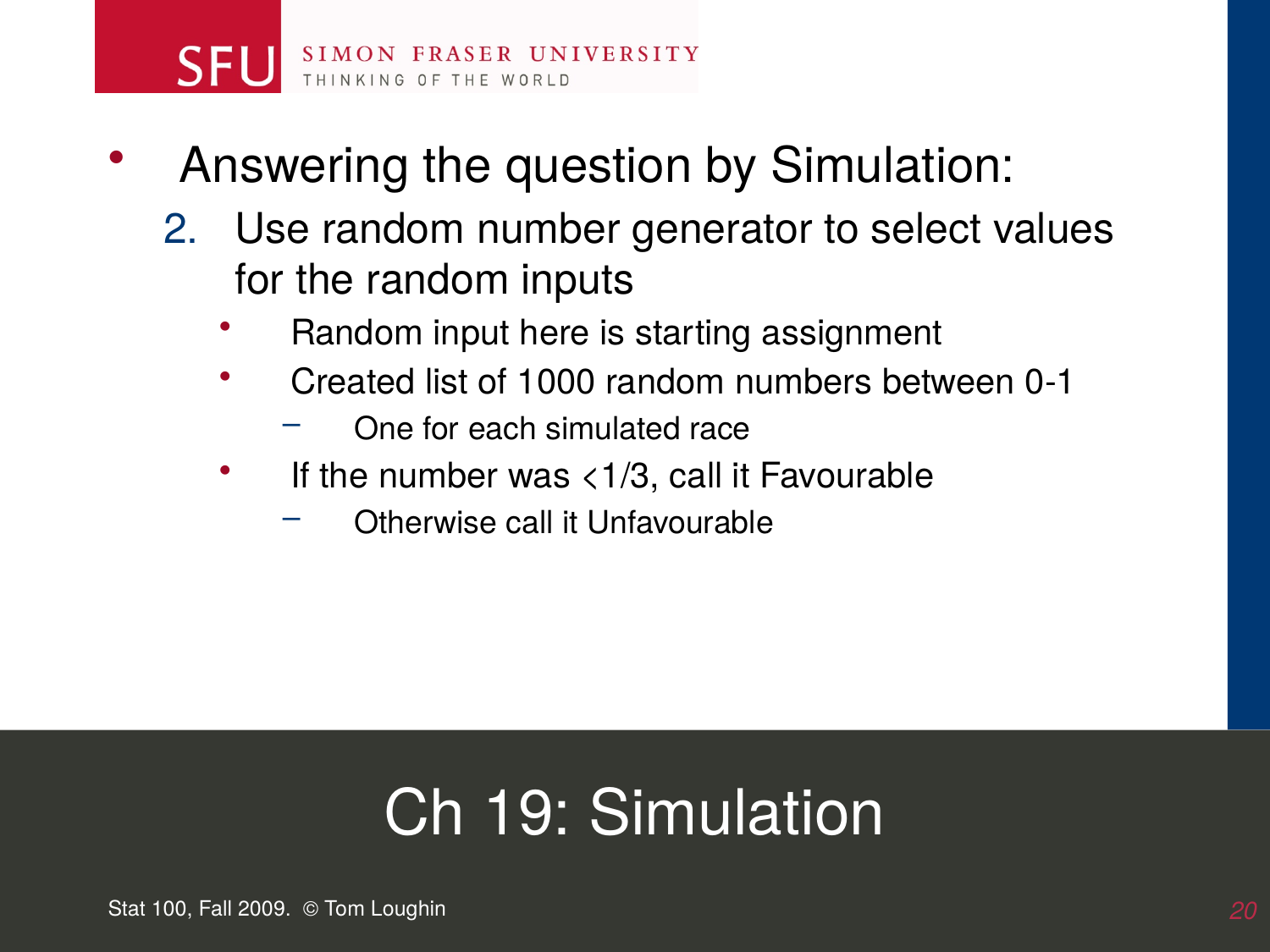

Answering the question by Simulation:
Use random number generator to select values for the random inputs
Random input here is starting assignment
Created list of 1000 random numbers between 0-1
One for each simulated race
If the number was <1/3, call it Favourable
Otherwise call it Unfavourable

# Ch 19: Simulation
Stat 100, Fall 2009.  © Tom Loughin
20